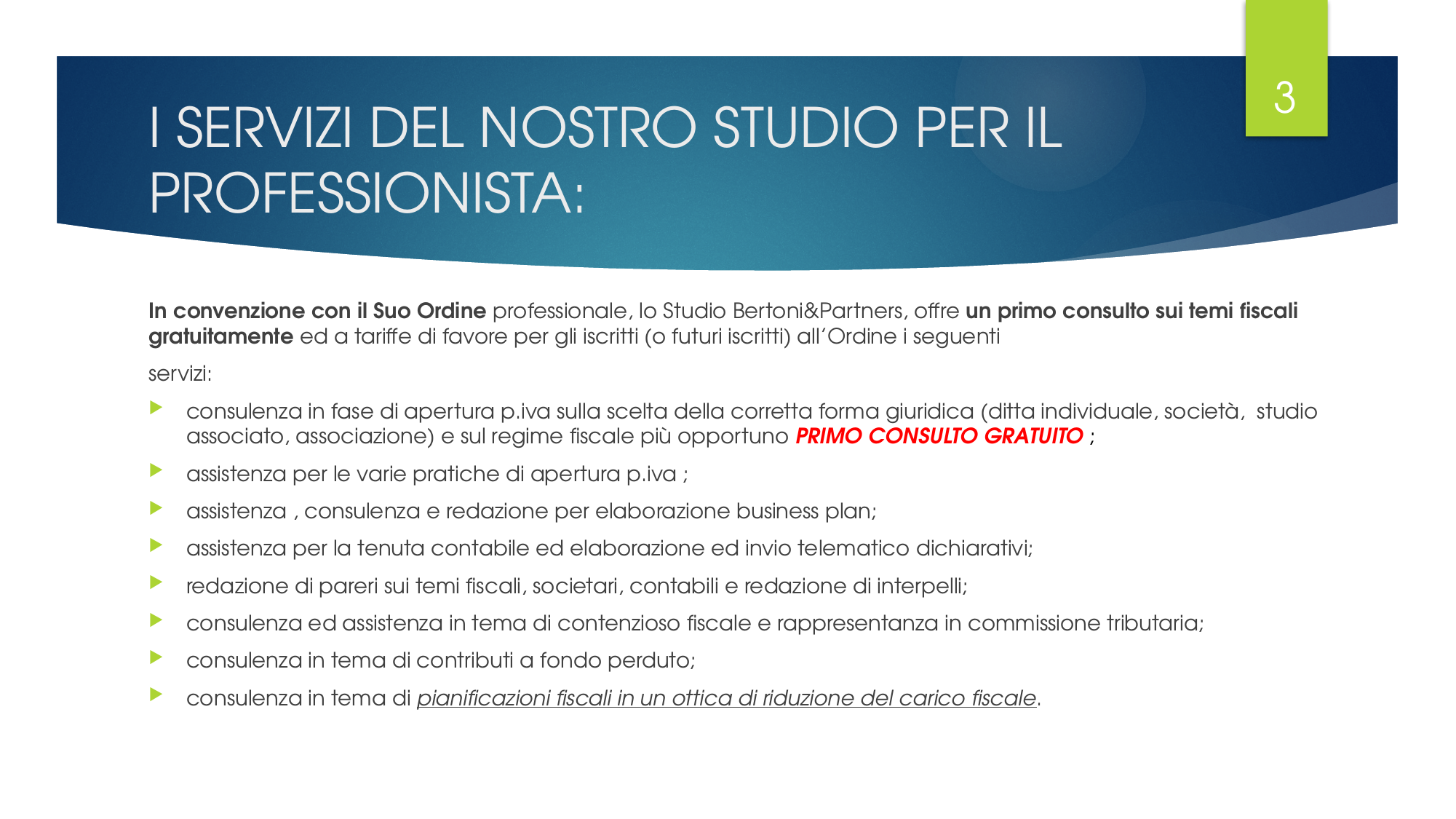

3
# I SERVIZI DEL NOSTRO STUDIO PER IL PROFESSIONISTA:
In convenzione con il Suo Ordine professionale, lo Studio Bertoni&Partners, offre un primo consulto sui temi fiscali gratuitamente ed a tariffe di favore per gli iscritti (o futuri iscritti) all’Ordine i seguenti
servizi:
consulenza in fase di apertura p.iva sulla scelta della corretta forma giuridica (ditta individuale, società,  studio associato, associazione) e sul regime fiscale più opportuno PRIMO CONSULTO GRATUITO ;
assistenza per le varie pratiche di apertura p.iva ;
assistenza , consulenza e redazione per elaborazione business plan;
assistenza per la tenuta contabile ed elaborazione ed invio telematico dichiarativi;
redazione di pareri sui temi fiscali, societari, contabili e redazione di interpelli;
consulenza ed assistenza in tema di contenzioso fiscale e rappresentanza in commissione tributaria;
consulenza in tema di contributi a fondo perduto;
consulenza in tema di pianificazioni fiscali in un ottica di riduzione del carico fiscale.